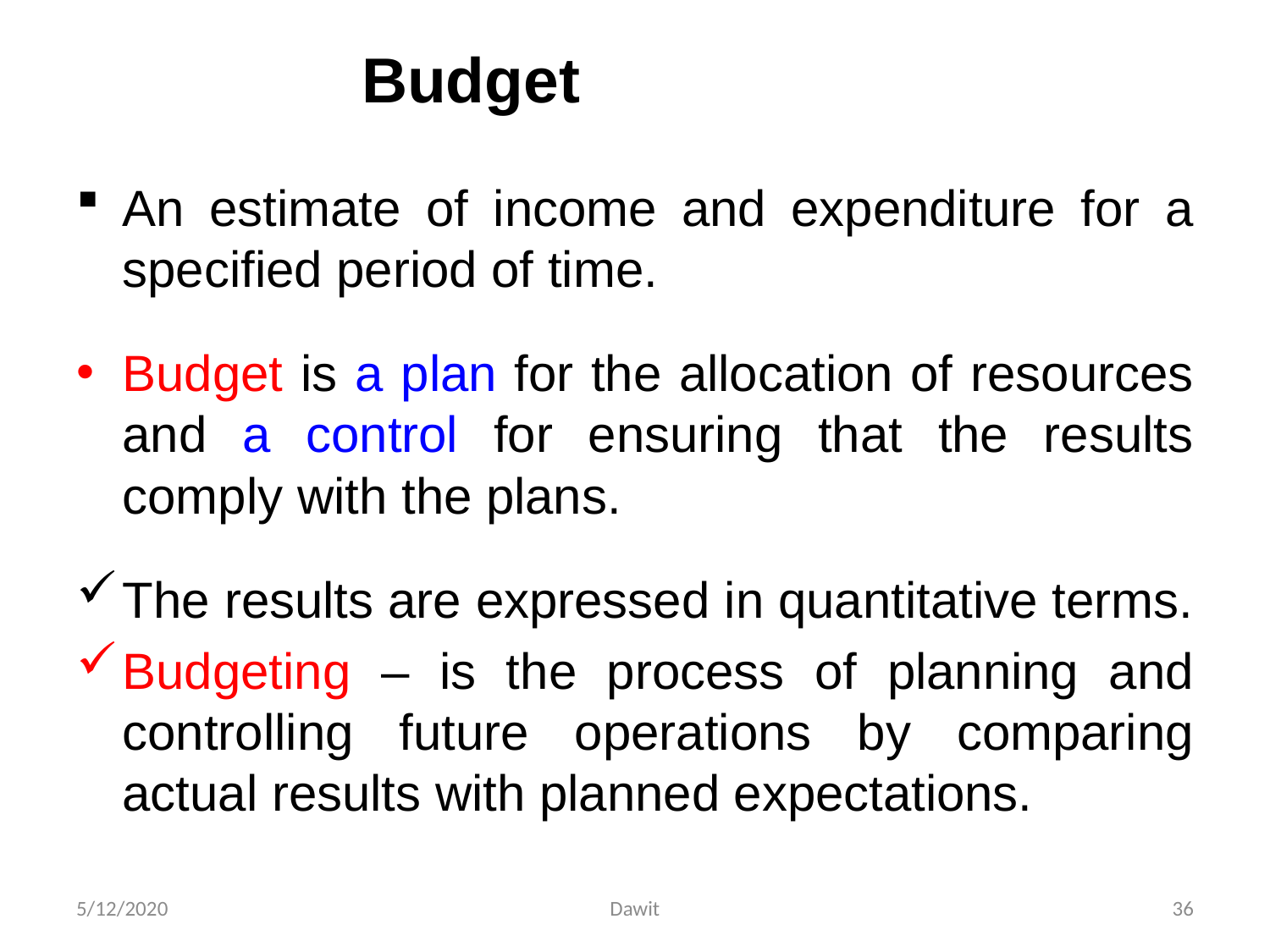

# Budget
An estimate of income and expenditure for a specified period of time.

Budget is a plan for the allocation of resources and a control for ensuring that the results comply with the plans.

The results are expressed in quantitative terms.
Budgeting – is the process of planning and controlling future operations by comparing actual results with planned expectations.

5/12/2020
Dawit
36